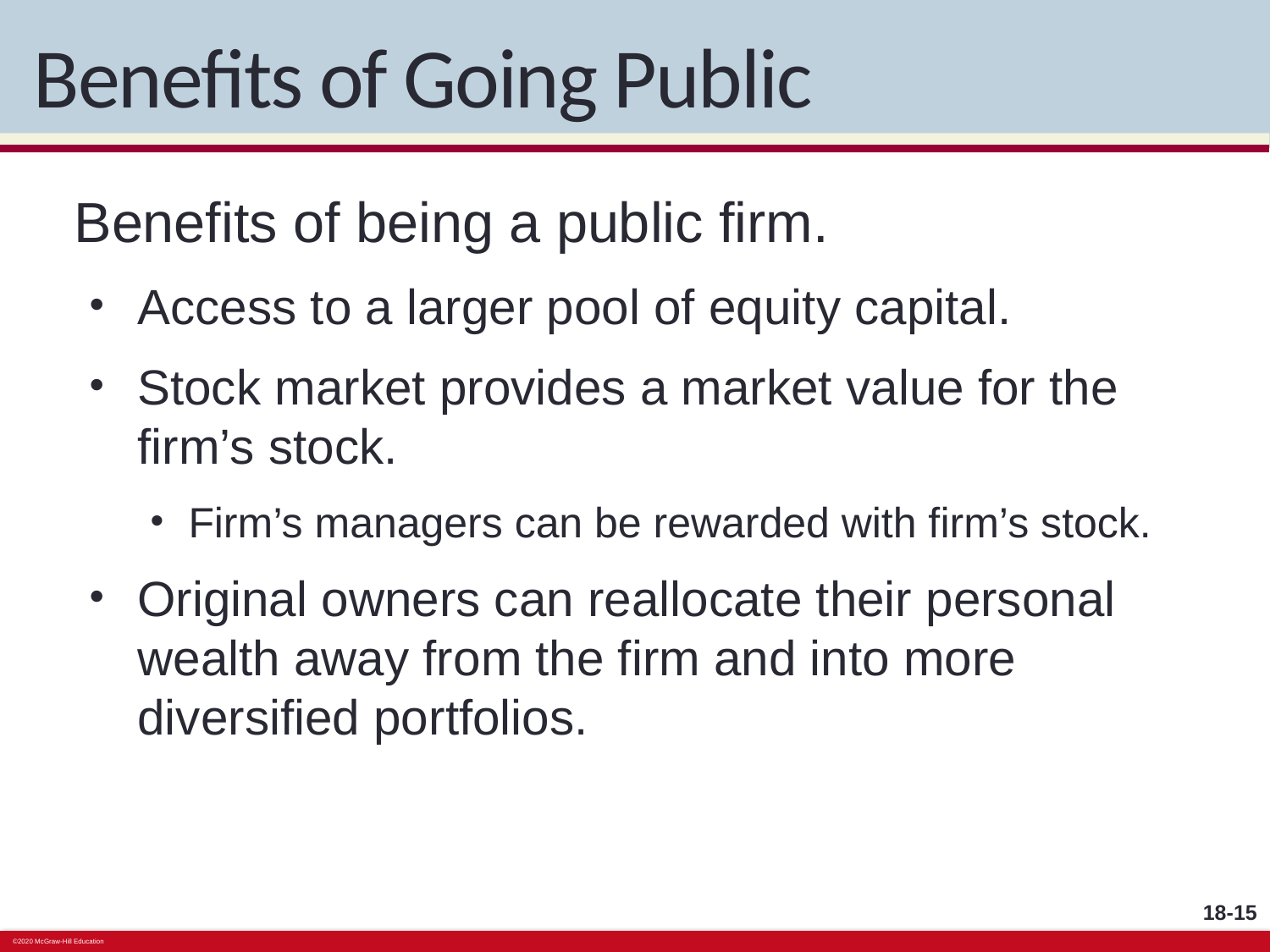

# Benefits of Going Public
Benefits of being a public firm.
Access to a larger pool of equity capital.
Stock market provides a market value for the firm’s stock.
Firm’s managers can be rewarded with firm’s stock.
Original owners can reallocate their personal wealth away from the firm and into more diversified portfolios.